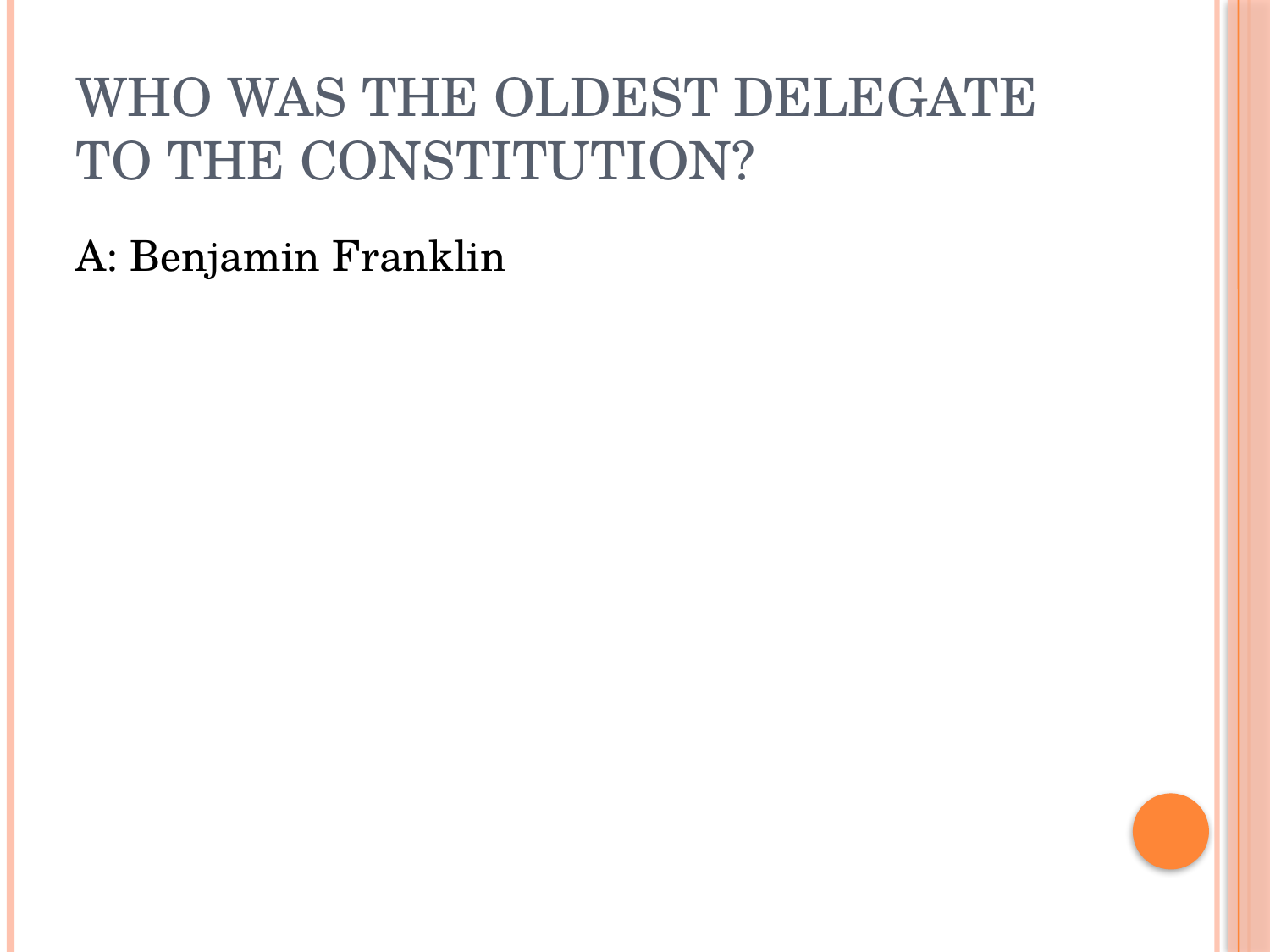

# Who was the oldest delegate to the Constitution?
A: Benjamin Franklin